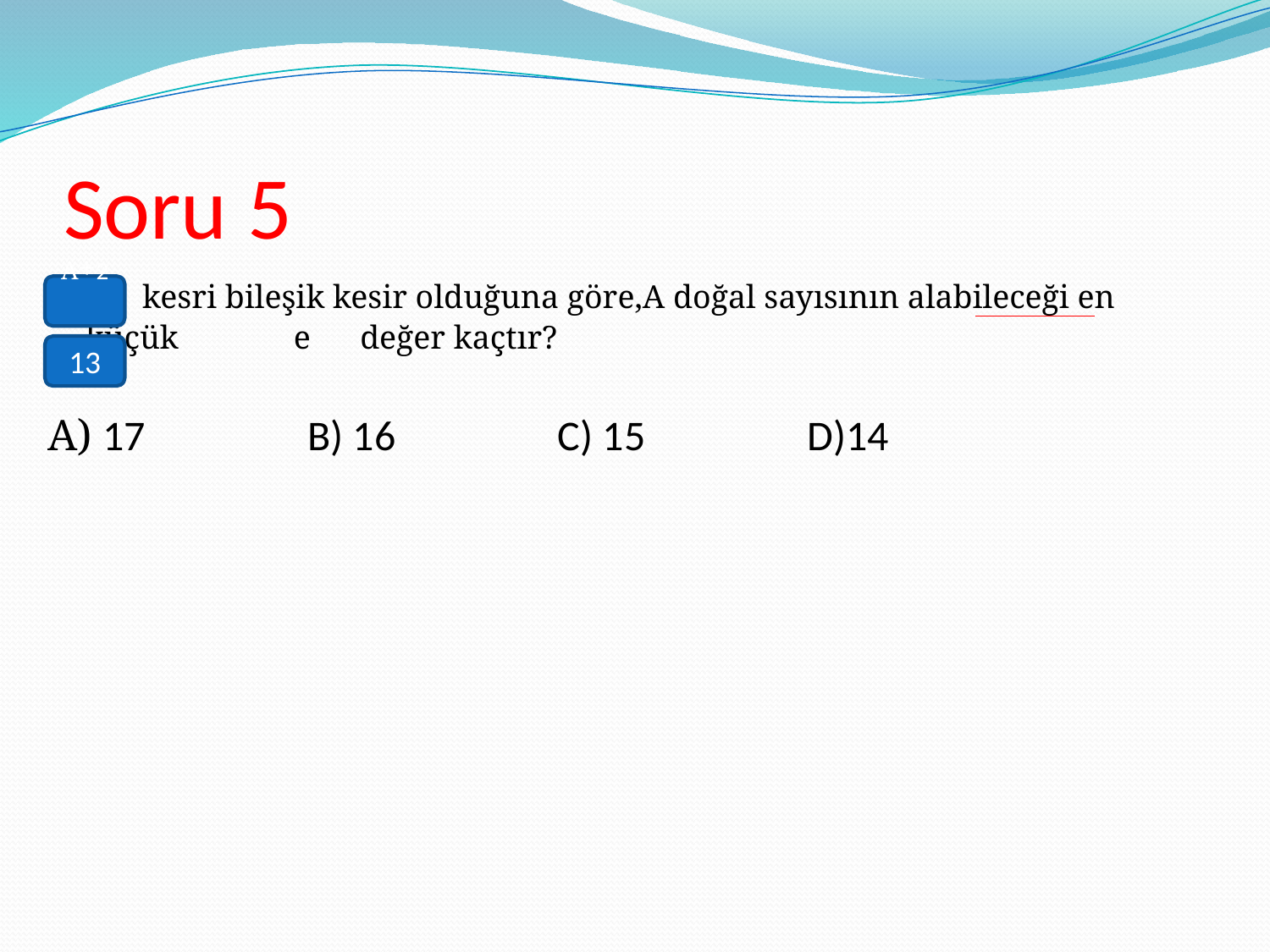

# Soru 5
        kesri bileşik kesir olduğuna göre,A doğal sayısının alabileceği en küçük              e      değer kaçtır?

A) 17                 B) 16                 C) 15                 D)14

A+2
13